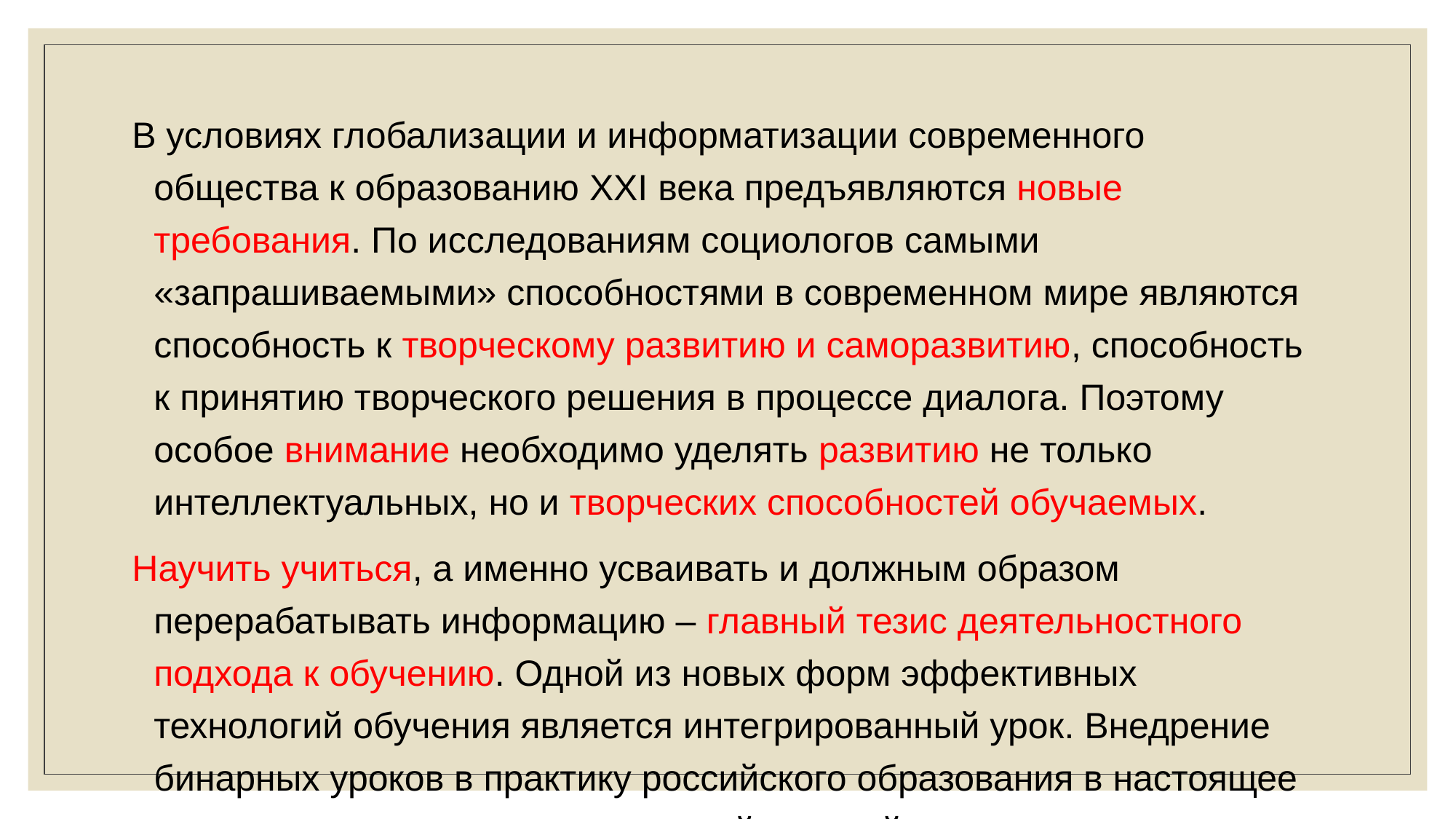

В условиях глобализации и информатизации современного общества к образованию XXI века предъявляются новые требования. По исследованиям социологов самыми «запрашиваемыми» способностями в современном мире являются способность к творческому развитию и саморазвитию, способность к принятию творческого решения в процессе диалога. Поэтому особое внимание необходимо уделять развитию не только интеллектуальных, но и творческих способностей обучаемых.
Научить учиться, а именно усваивать и должным образом перерабатывать информацию – главный тезис деятельностного подхода к обучению. Одной из новых форм эффективных технологий обучения является интегрированный урок. Внедрение бинарных уроков в практику российского образования в настоящее время является весьма актуальной задачей.